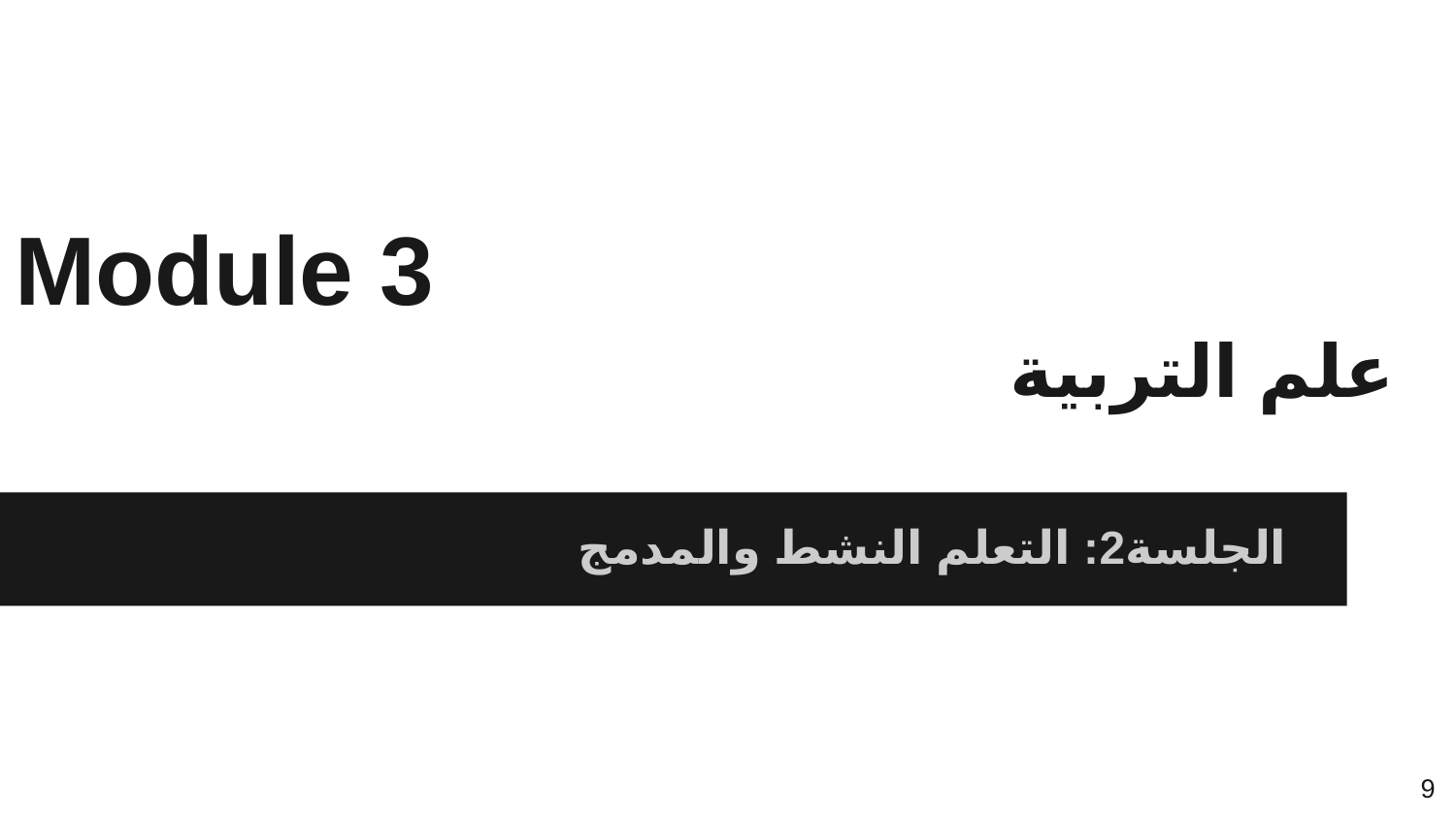

# Module 3
علم التربية
          الجلسة2: التعلم النشط والمدمج
9